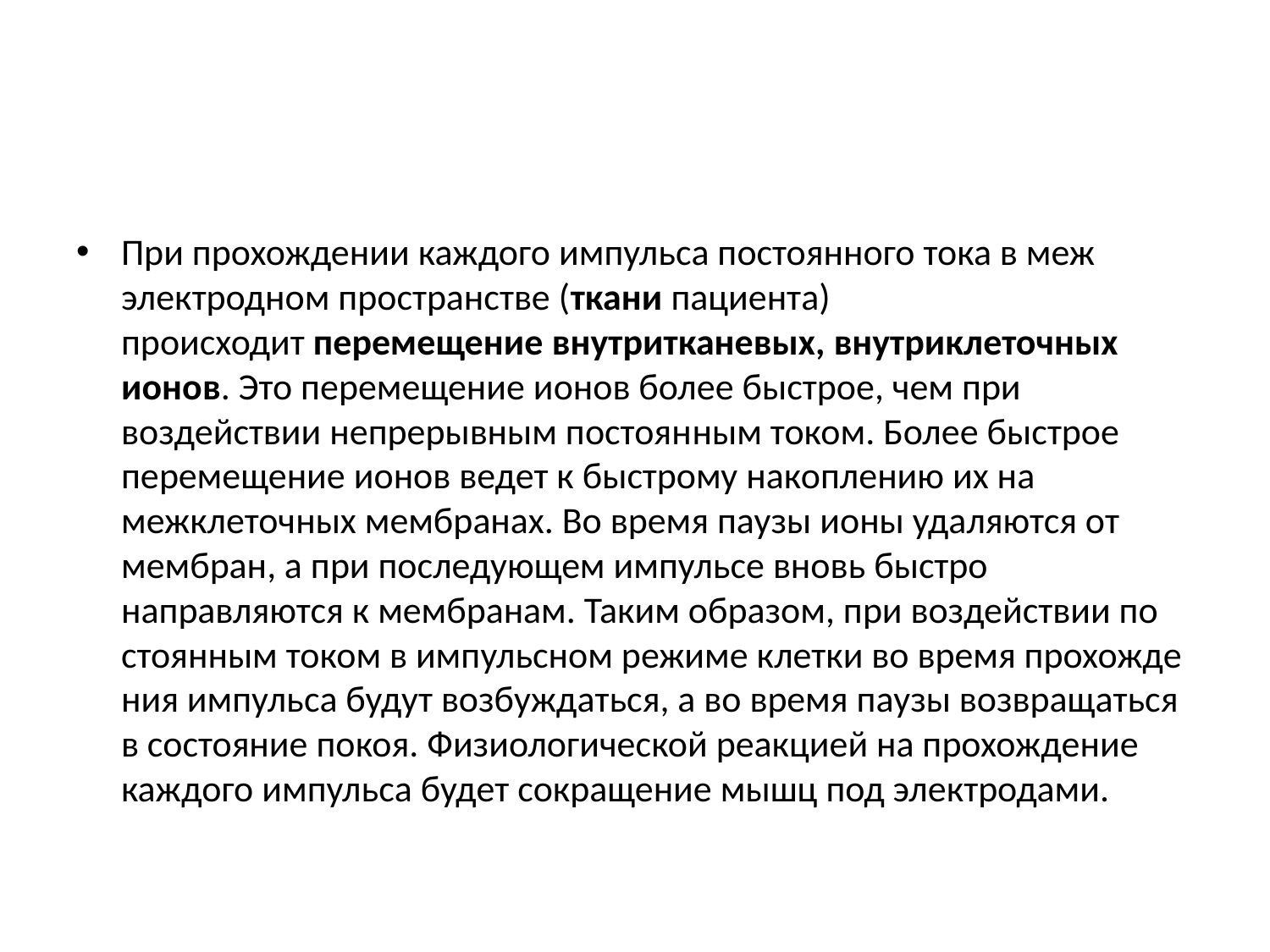

#
При прохождении каждого импульса постоянного тока в меж­электродном пространстве (ткани пациента) происходит перемеще­ние внутритканевых, внутриклеточных ионов. Это перемещение ионов более быстрое, чем при воздействии непрерывным постоян­ным током. Более быстрое перемещение ионов ведет к быстрому накоплению их на межклеточных мембранах. Во время паузы ионы удаляются от мембран, а при последующем импульсе вновь быстро направляются к мембранам. Таким образом, при воздействии по­стоянным током в импульсном режиме клетки во время прохожде­ния импульса будут возбуждаться, а во время паузы возвращаться в состояние покоя. Физиологической реакцией на прохождение каждого импульса будет сокращение мышц под электродами.